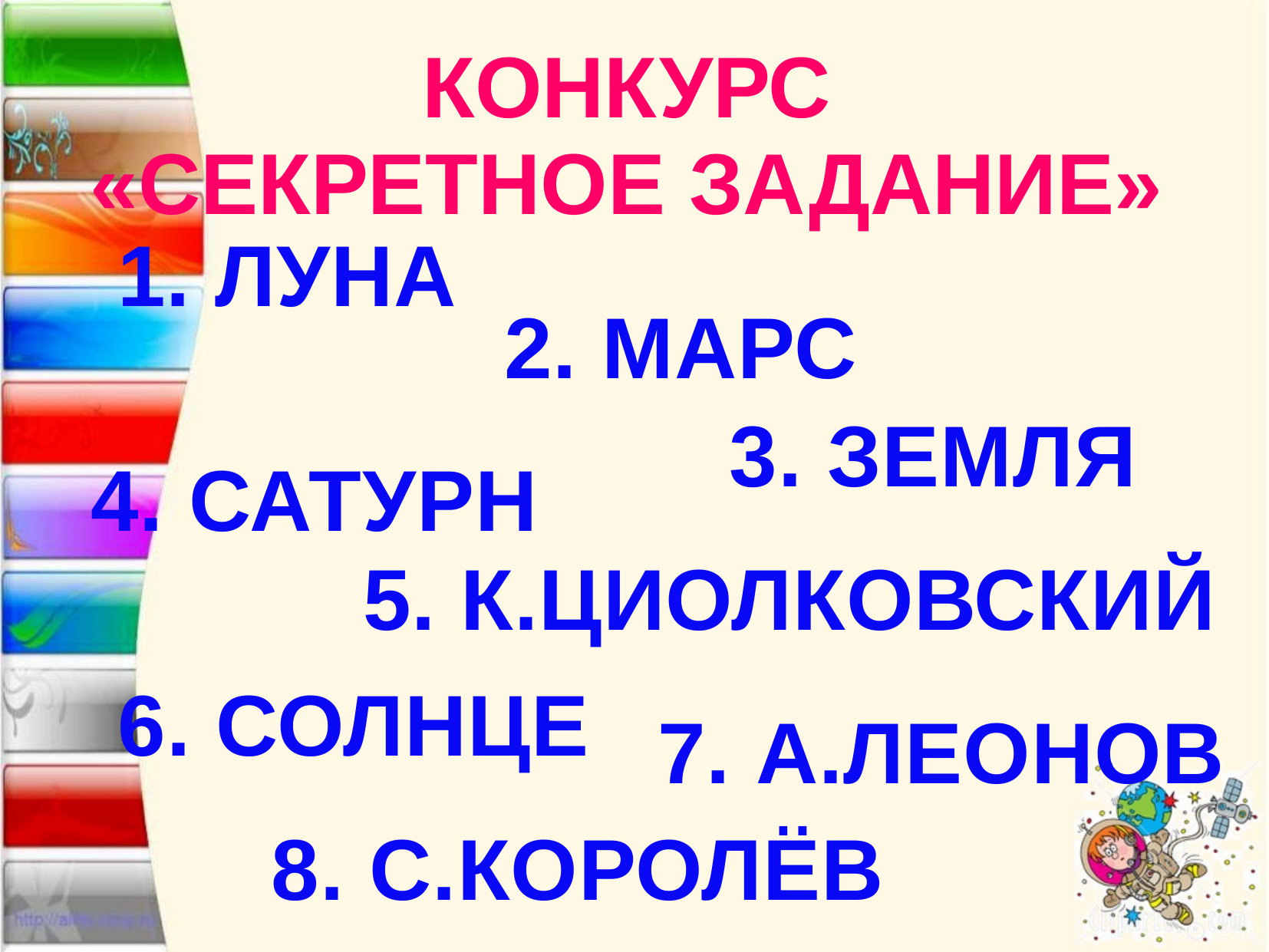

КОНКУРС
«СЕКРЕТНОЕ ЗАДАНИЕ»
#

1. ЛУНА
2. МАРС
3. ЗЕМЛЯ
4. САТУРН
5. К.ЦИОЛКОВСКИЙ
6. СОЛНЦЕ
7. А.ЛЕОНОВ
8. С.КОРОЛЁВ